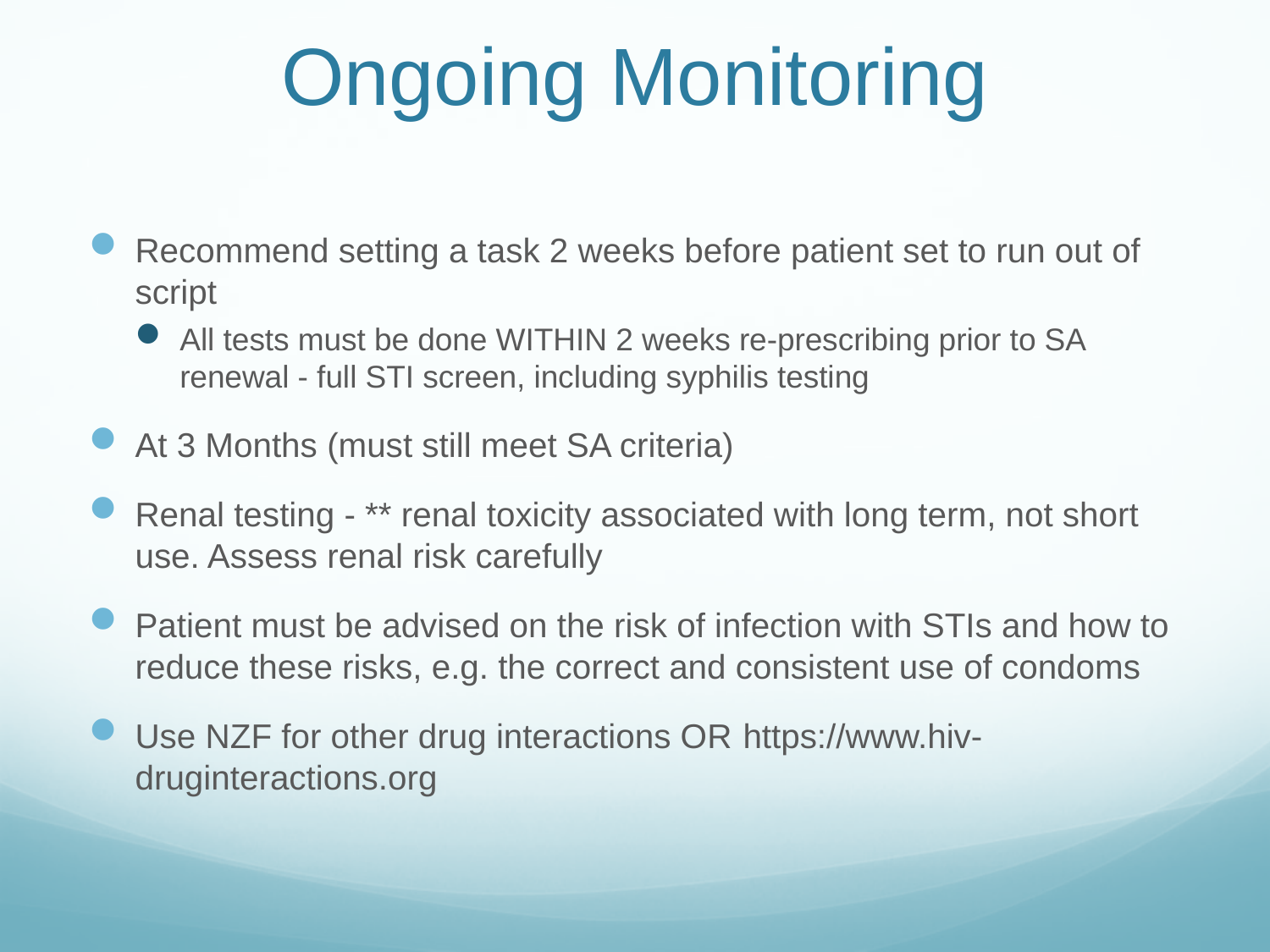

# Ongoing Monitoring
Recommend setting a task 2 weeks before patient set to run out of script
All tests must be done WITHIN 2 weeks re-prescribing prior to SA renewal - full STI screen, including syphilis testing
At 3 Months (must still meet SA criteria)
Renal testing - ** renal toxicity associated with long term, not short use. Assess renal risk carefully
Patient must be advised on the risk of infection with STIs and how to reduce these risks, e.g. the correct and consistent use of condoms
Use NZF for other drug interactions OR https://www.hiv-druginteractions.org